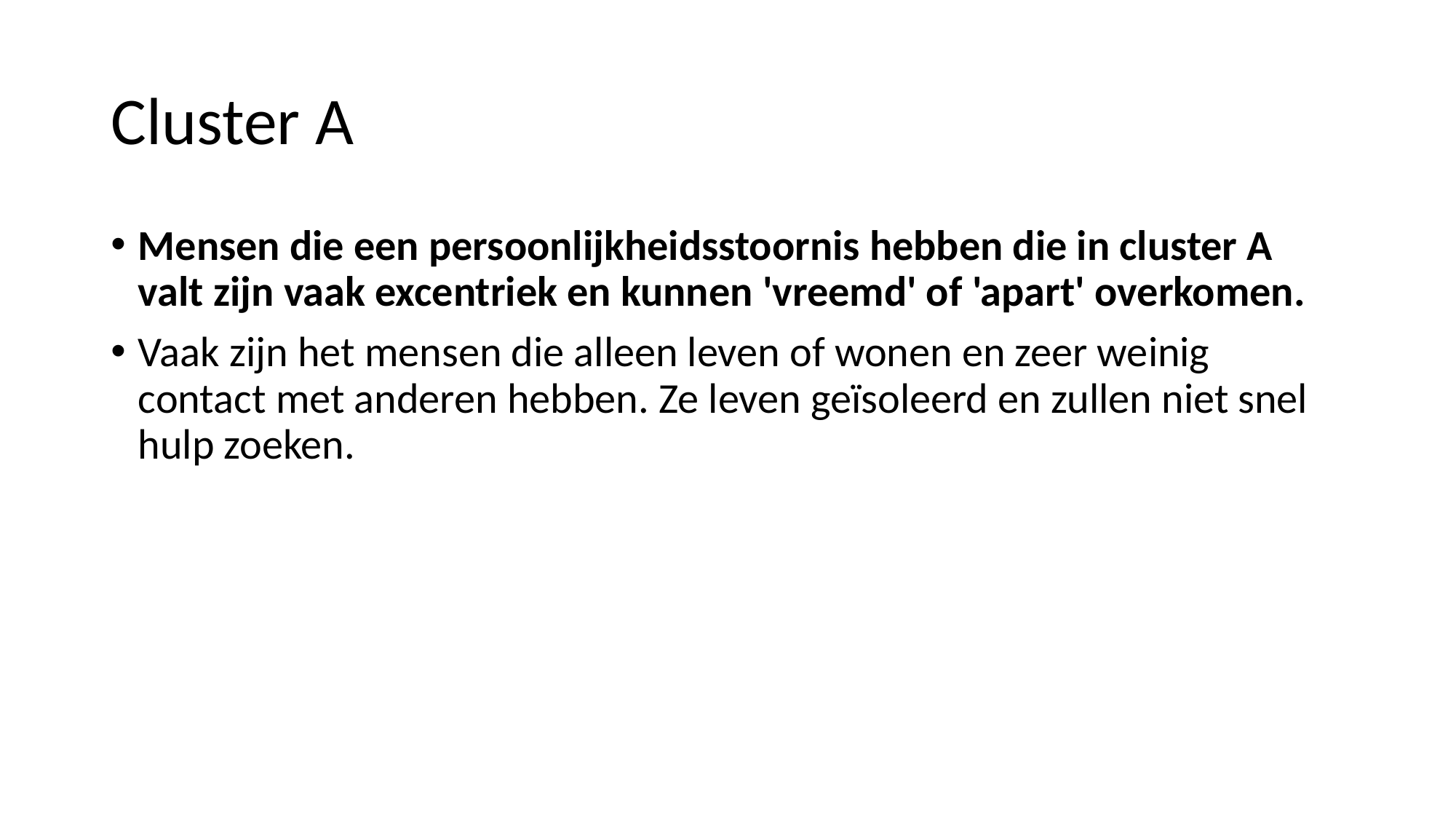

# Cluster A
Mensen die een persoonlijkheidsstoornis hebben die in cluster A valt zijn vaak excentriek en kunnen 'vreemd' of 'apart' overkomen.
Vaak zijn het mensen die alleen leven of wonen en zeer weinig contact met anderen hebben. Ze leven geïsoleerd en zullen niet snel hulp zoeken.